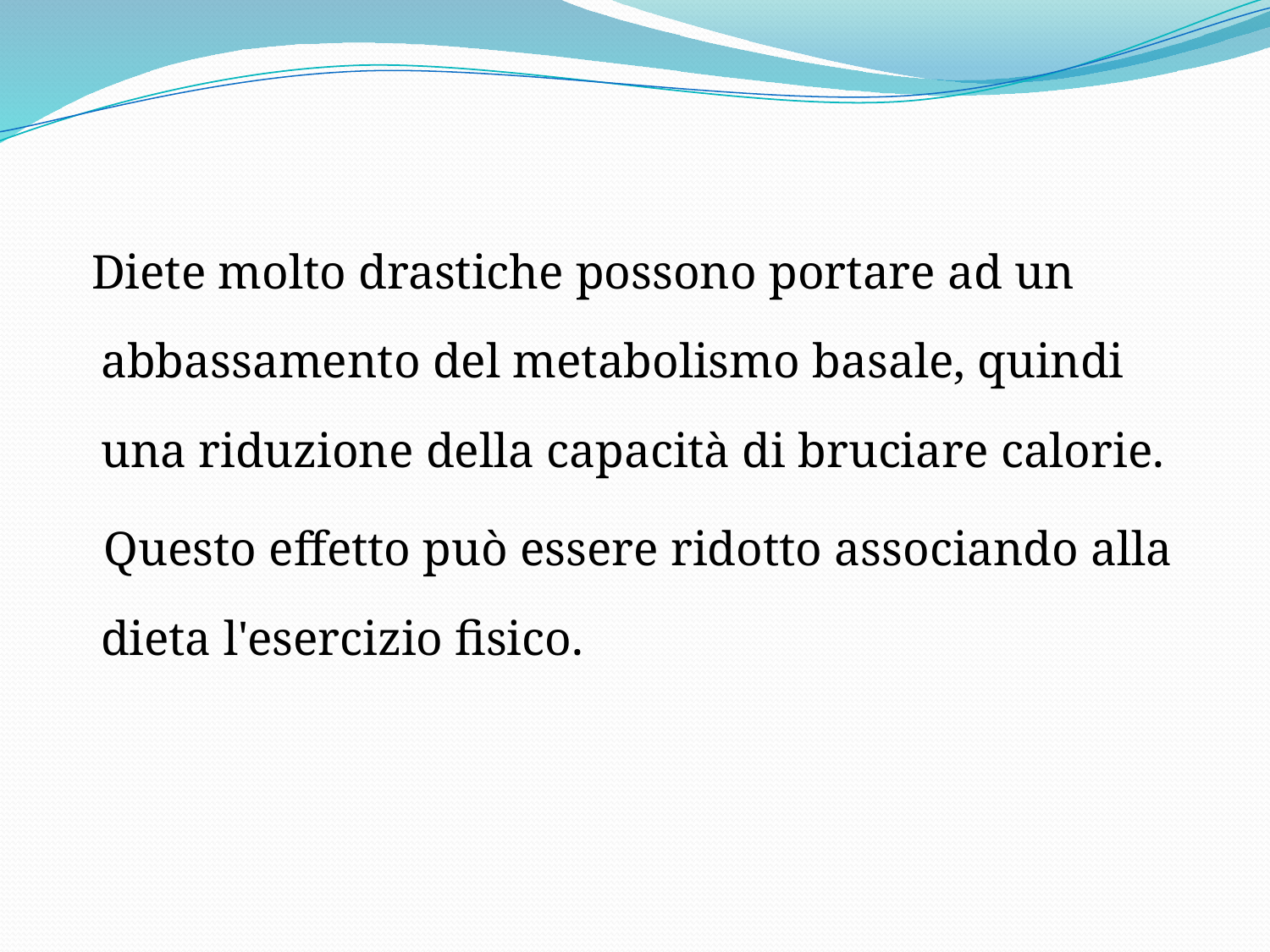

Diete molto drastiche possono portare ad un abbassamento del metabolismo basale, quindi una riduzione della capacità di bruciare calorie.
   Questo effetto può essere ridotto associando alla dieta l'esercizio fisico.